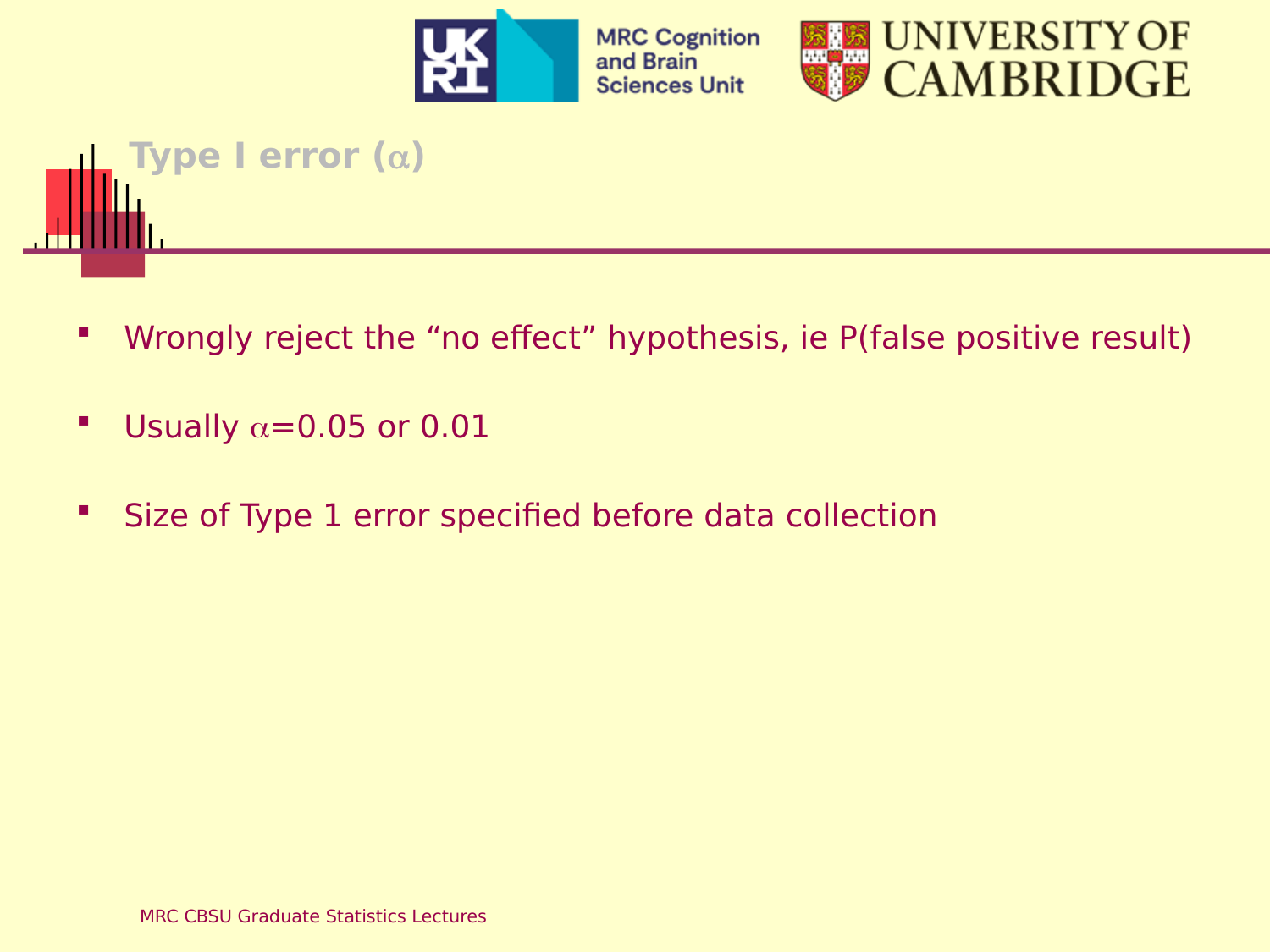

# Type I error (α)

Wrongly reject the “no effect” hypothesis, ie P(false positive result)

Usually α=0.05 or 0.01

Size of Type 1 error specified before data collection

MRC CBSU Graduate Statistics Lectures